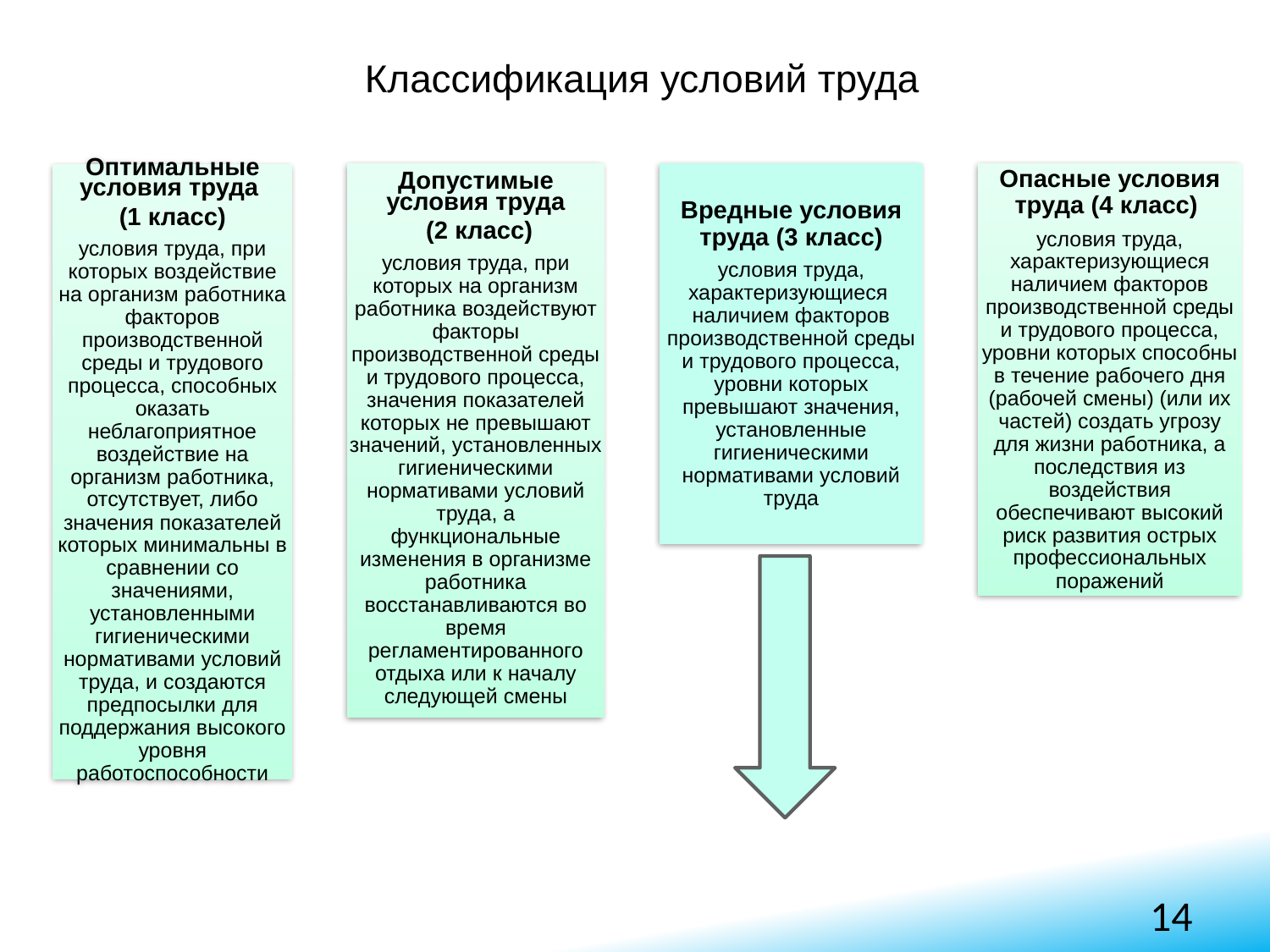

Классификация условий труда

Оптимальные условия труда
(1 класс)
условия труда, при которых воздействие на организм работника факторов производственной среды и трудового процесса, способных оказать неблагоприятное воздействие на организм работника, отсутствует, либо значения показателей которых минимальны в сравнении со значениями, установленными гигиеническими нормативами условий труда, и создаются предпосылки для поддержания высокого уровня работоспособности
Допустимые условия труда
 (2 класс)
условия труда, при которых на организм работника воздействуют факторы производственной среды и трудового процесса, значения показателей которых не превышают значений, установленных гигиеническими нормативами условий труда, а функциональные изменения в организме работника восстанавливаются во время регламентированного отдыха или к началу следующей смены
Вредные условия труда (3 класс)
условия труда, характеризующиеся  наличием факторов производственной среды и трудового процесса, уровни которых превышают значения, установленные гигиеническими нормативами условий труда
Опасные условия труда (4 класс)
условия труда, характеризующиеся наличием факторов производственной среды и трудового процесса, уровни которых способны в течение рабочего дня (рабочей смены) (или их частей) создать угрозу для жизни работника, а последствия из воздействия обеспечивают высокий риск развития острых профессиональных поражений

14